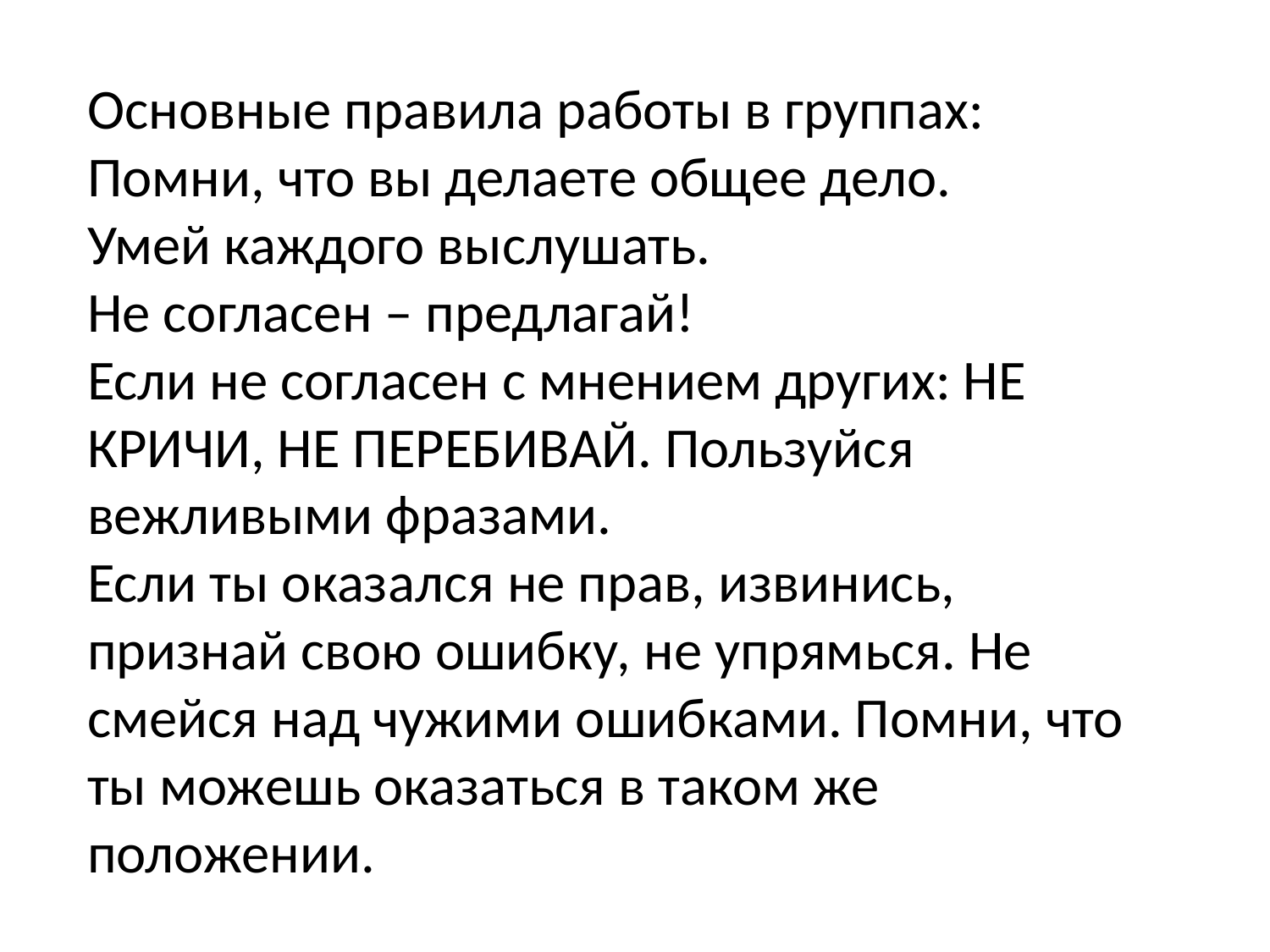

Основные правила работы в группах:
Помни, что вы делаете общее дело.
Умей каждого выслушать.
Не согласен – предлагай!
Если не согласен с мнением других: НЕ КРИЧИ, НЕ ПЕРЕБИВАЙ. Пользуйся вежливыми фразами.
Если ты оказался не прав, извинись, признай свою ошибку, не упрямься. Не смейся над чужими ошибками. Помни, что ты можешь оказаться в таком же положении.